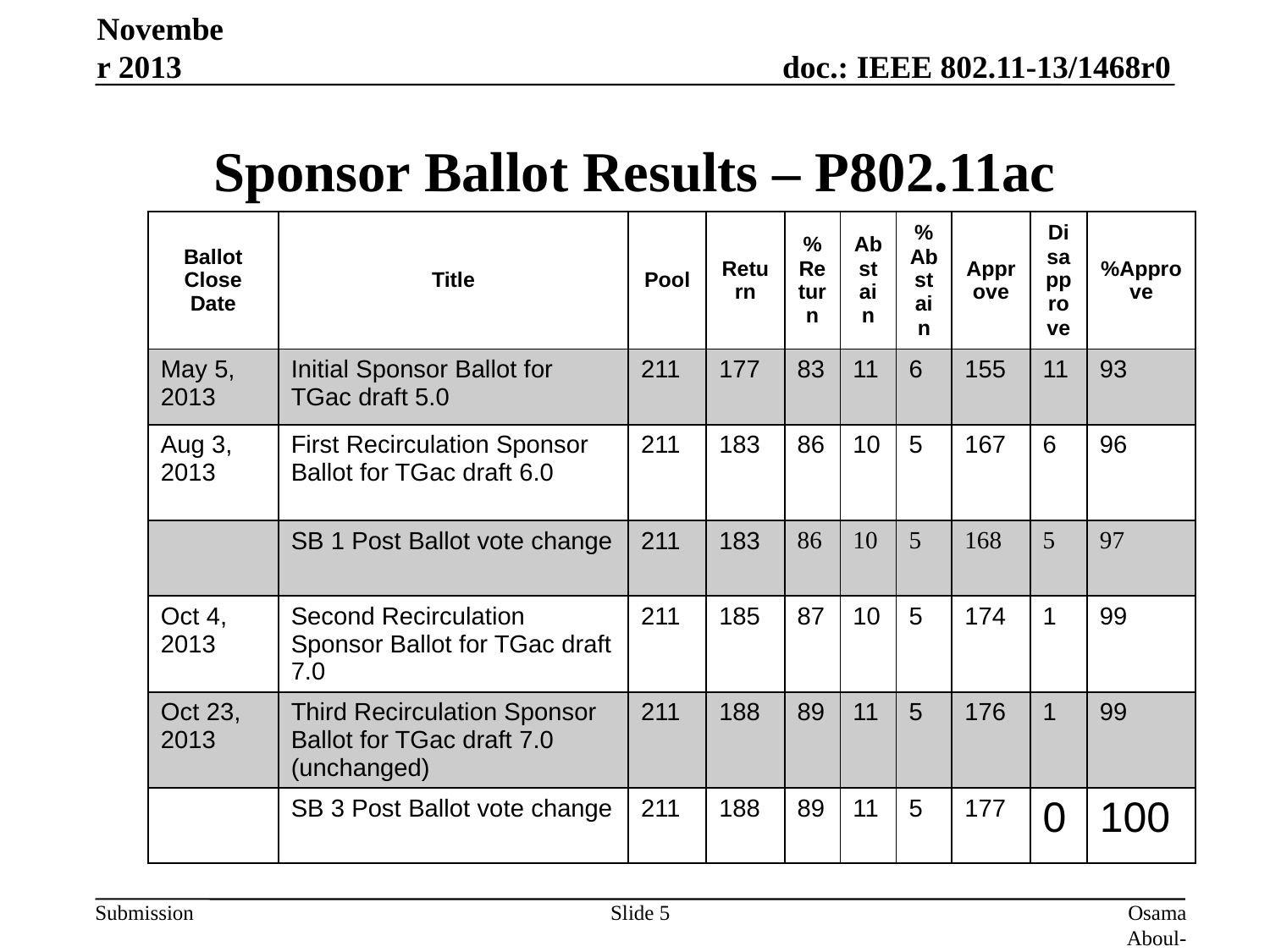

November 2013
# Sponsor Ballot Results – P802.11ac
| Ballot Close Date | Title | Pool | Return | %Return | Abstain | %Abstain | Approve | Disapprove | %Approve |
| --- | --- | --- | --- | --- | --- | --- | --- | --- | --- |
| May 5, 2013 | Initial Sponsor Ballot for TGac draft 5.0 | 211 | 177 | 83 | 11 | 6 | 155 | 11 | 93 |
| Aug 3, 2013 | First Recirculation Sponsor Ballot for TGac draft 6.0 | 211 | 183 | 86 | 10 | 5 | 167 | 6 | 96 |
|  | SB 1 Post Ballot vote change | 211 | 183 | 86 | 10 | 5 | 168 | 5 | 97 |
| Oct 4, 2013 | Second Recirculation Sponsor Ballot for TGac draft 7.0 | 211 | 185 | 87 | 10 | 5 | 174 | 1 | 99 |
| Oct 23, 2013 | Third Recirculation Sponsor Ballot for TGac draft 7.0 (unchanged) | 211 | 188 | 89 | 11 | 5 | 176 | 1 | 99 |
|  | SB 3 Post Ballot vote change | 211 | 188 | 89 | 11 | 5 | 177 | 0 | 100 |
Slide 5
Osama Aboul-Magd (Huawei Technologies)